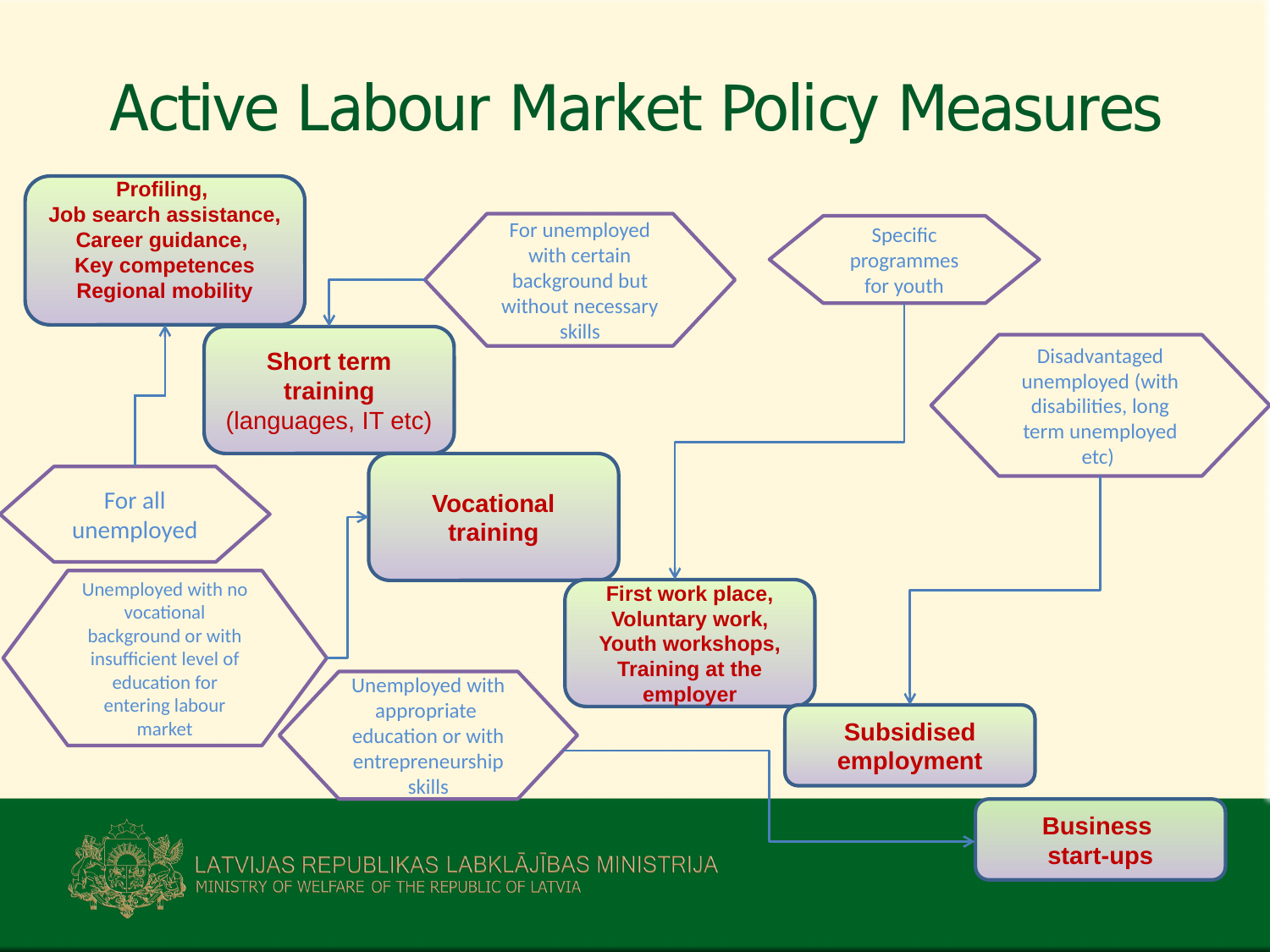

Active Labour Market Policy Measures
Profiling,
Job search assistance,
Career guidance,
Key competences
Regional mobility

For unemployed with certain background but without necessary skills
Specific programmes for youth
Short term training
(languages, IT etc)
Disadvantaged unemployed (with disabilities, long term unemployed etc)
Vocational training
For all unemployed
Unemployed with no vocational background or with insufficient level of education for entering labour market
First work place, Voluntary work,
Youth workshops, Training at the employer
Unemployed with appropriate  education or with entrepreneurship skills
Subsidised employment
Business
start-ups